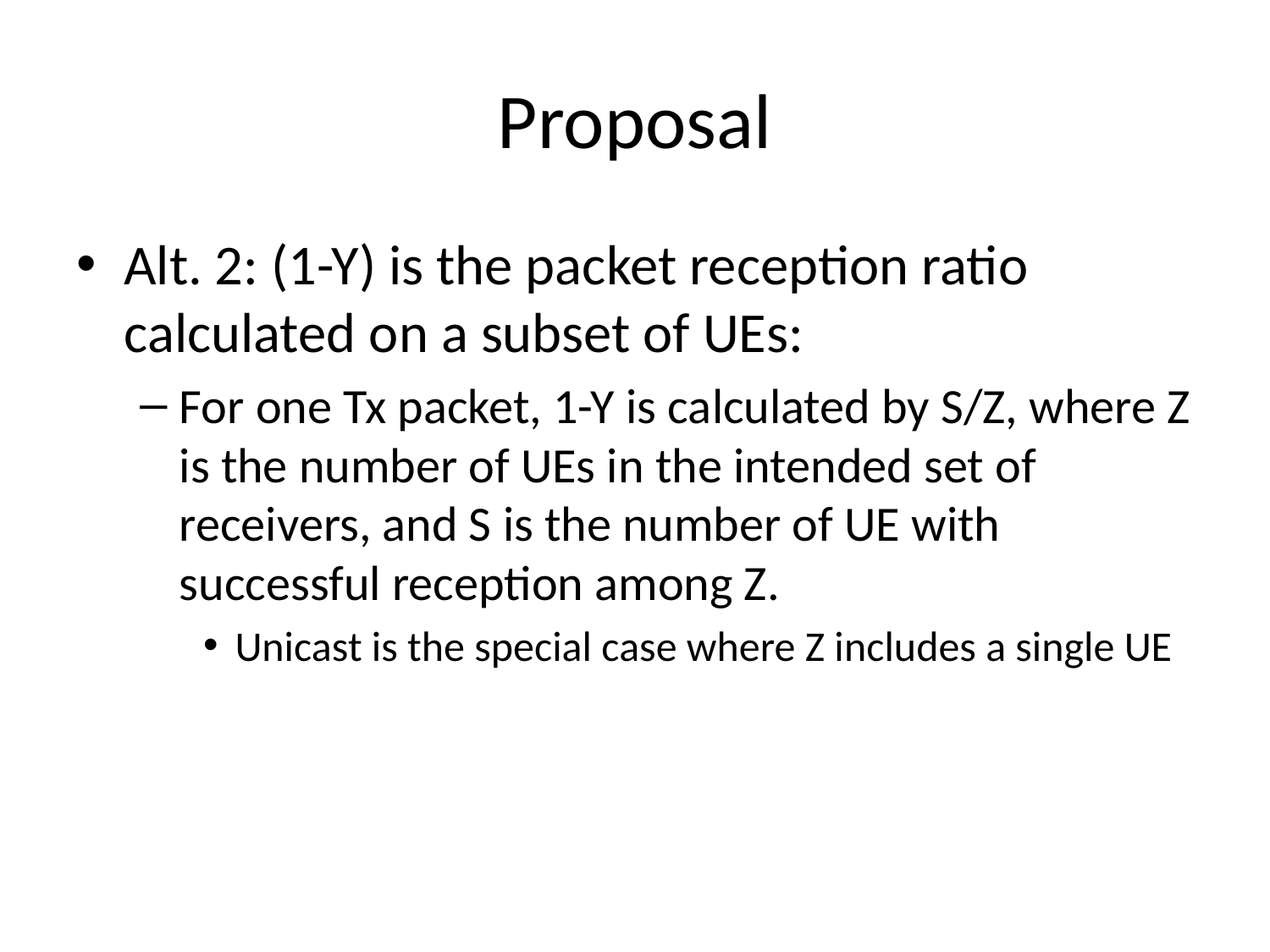

# Proposal
Alt. 2: (1-Y) is the packet reception ratio calculated on a subset of UEs:
For one Tx packet, 1-Y is calculated by S/Z, where Z is the number of UEs in the intended set of receivers, and S is the number of UE with successful reception among Z.
Unicast is the special case where Z includes a single UE